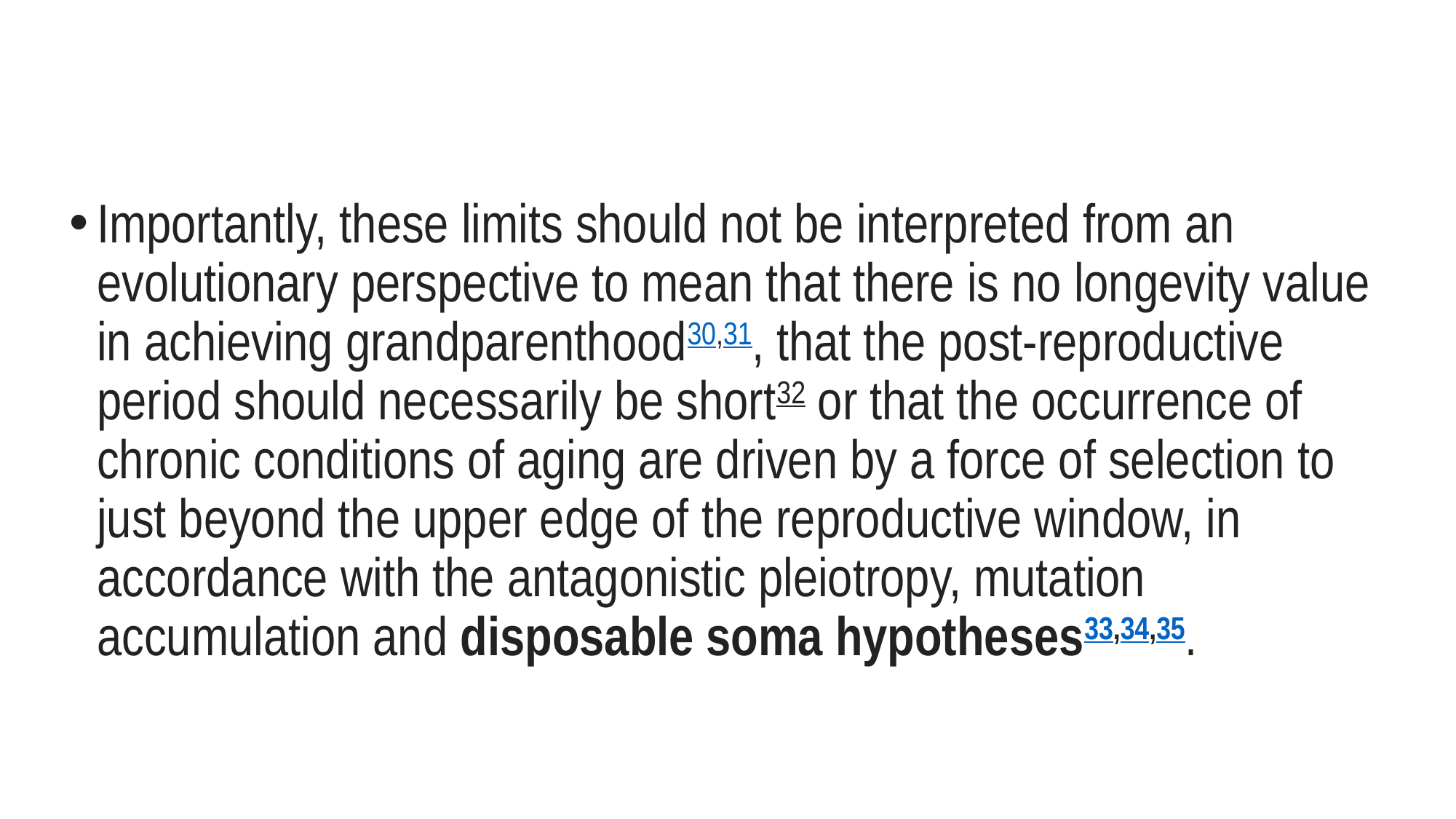

#
Importantly, these limits should not be interpreted from an evolutionary perspective to mean that there is no longevity value in achieving grandparenthood30,31, that the post-reproductive period should necessarily be short32 or that the occurrence of chronic conditions of aging are driven by a force of selection to just beyond the upper edge of the reproductive window, in accordance with the antagonistic pleiotropy, mutation accumulation and disposable soma hypotheses33,34,35.